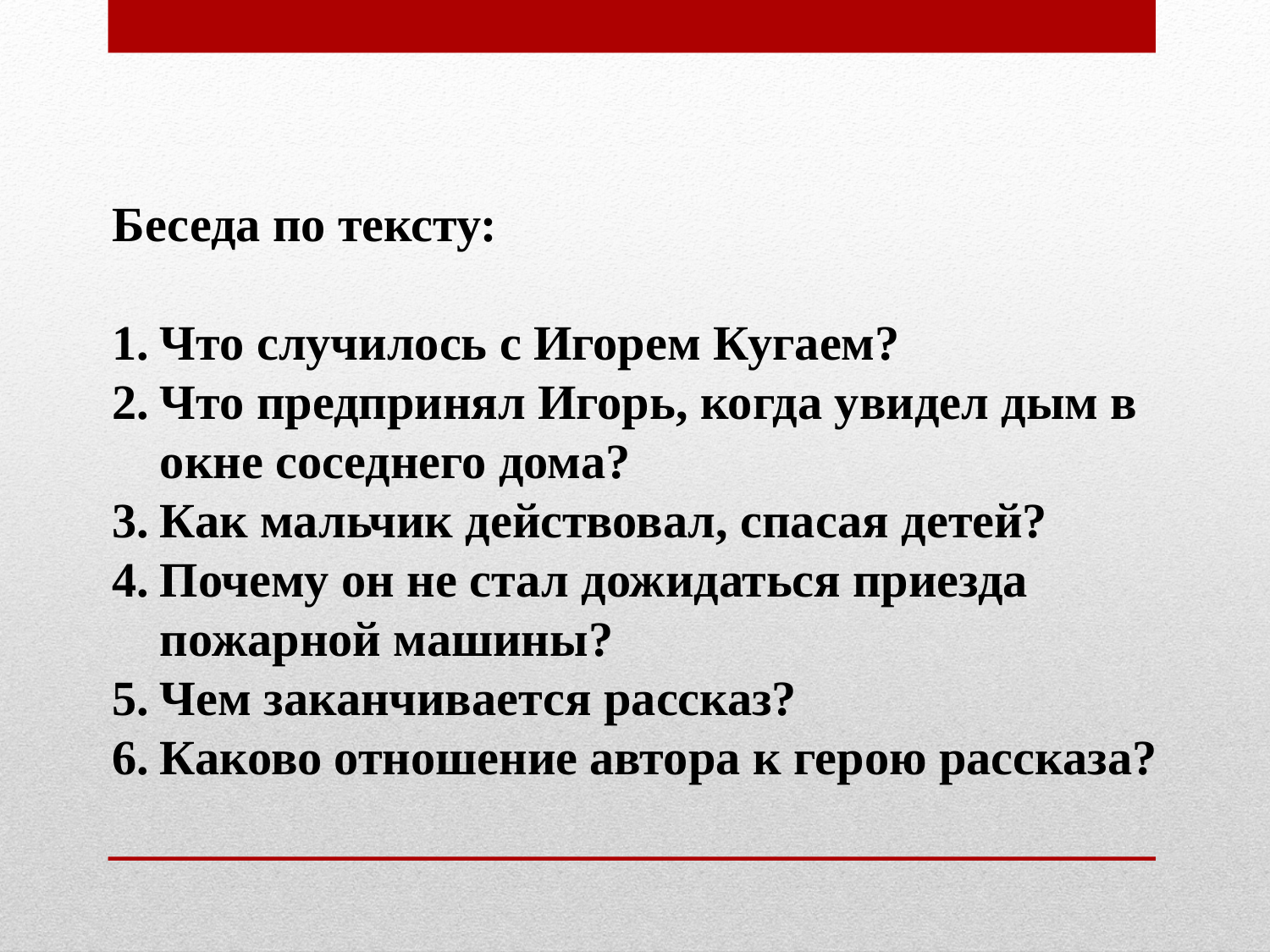

Беседа по тексту:

Что случилось с Игорем Кугаем?
Что предпринял Игорь, когда увидел дым в окне соседнего дома?
Как мальчик действовал, спасая детей?
Почему он не стал дожидаться приезда пожарной машины?
Чем заканчивается рассказ?
Каково отношение автора к герою рассказа?